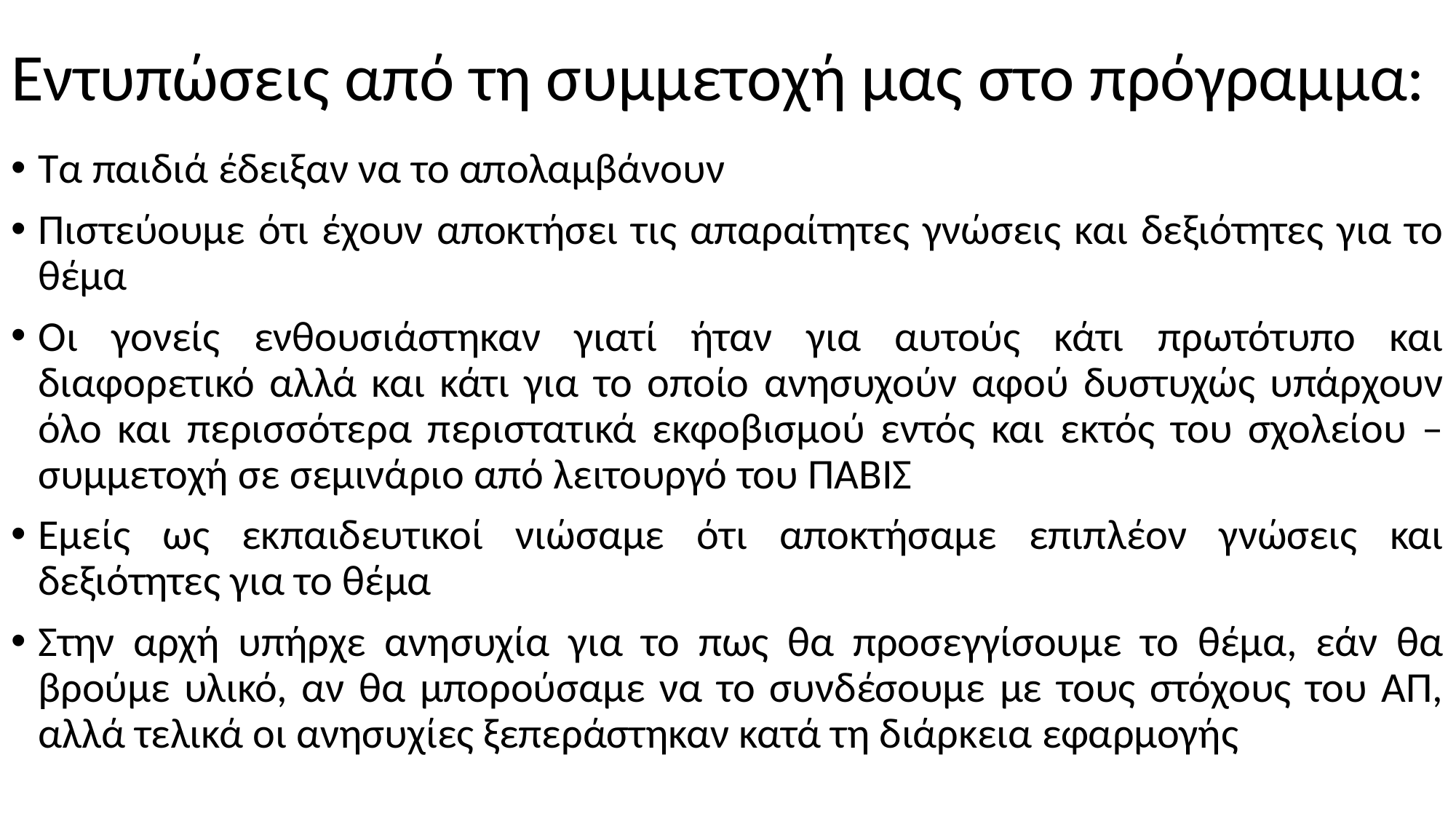

# Εντυπώσεις από τη συμμετοχή μας στο πρόγραμμα:
Τα παιδιά έδειξαν να το απολαμβάνουν
Πιστεύουμε ότι έχουν αποκτήσει τις απαραίτητες γνώσεις και δεξιότητες για το θέμα
Οι γονείς ενθουσιάστηκαν γιατί ήταν για αυτούς κάτι πρωτότυπο και διαφορετικό αλλά και κάτι για το οποίο ανησυχούν αφού δυστυχώς υπάρχουν όλο και περισσότερα περιστατικά εκφοβισμού εντός και εκτός του σχολείου – συμμετοχή σε σεμινάριο από λειτουργό του ΠΑΒΙΣ
Εμείς ως εκπαιδευτικοί νιώσαμε ότι αποκτήσαμε επιπλέον γνώσεις και δεξιότητες για το θέμα
Στην αρχή υπήρχε ανησυχία για το πως θα προσεγγίσουμε το θέμα, εάν θα βρούμε υλικό, αν θα μπορούσαμε να το συνδέσουμε με τους στόχους του ΑΠ, αλλά τελικά οι ανησυχίες ξεπεράστηκαν κατά τη διάρκεια εφαρμογής